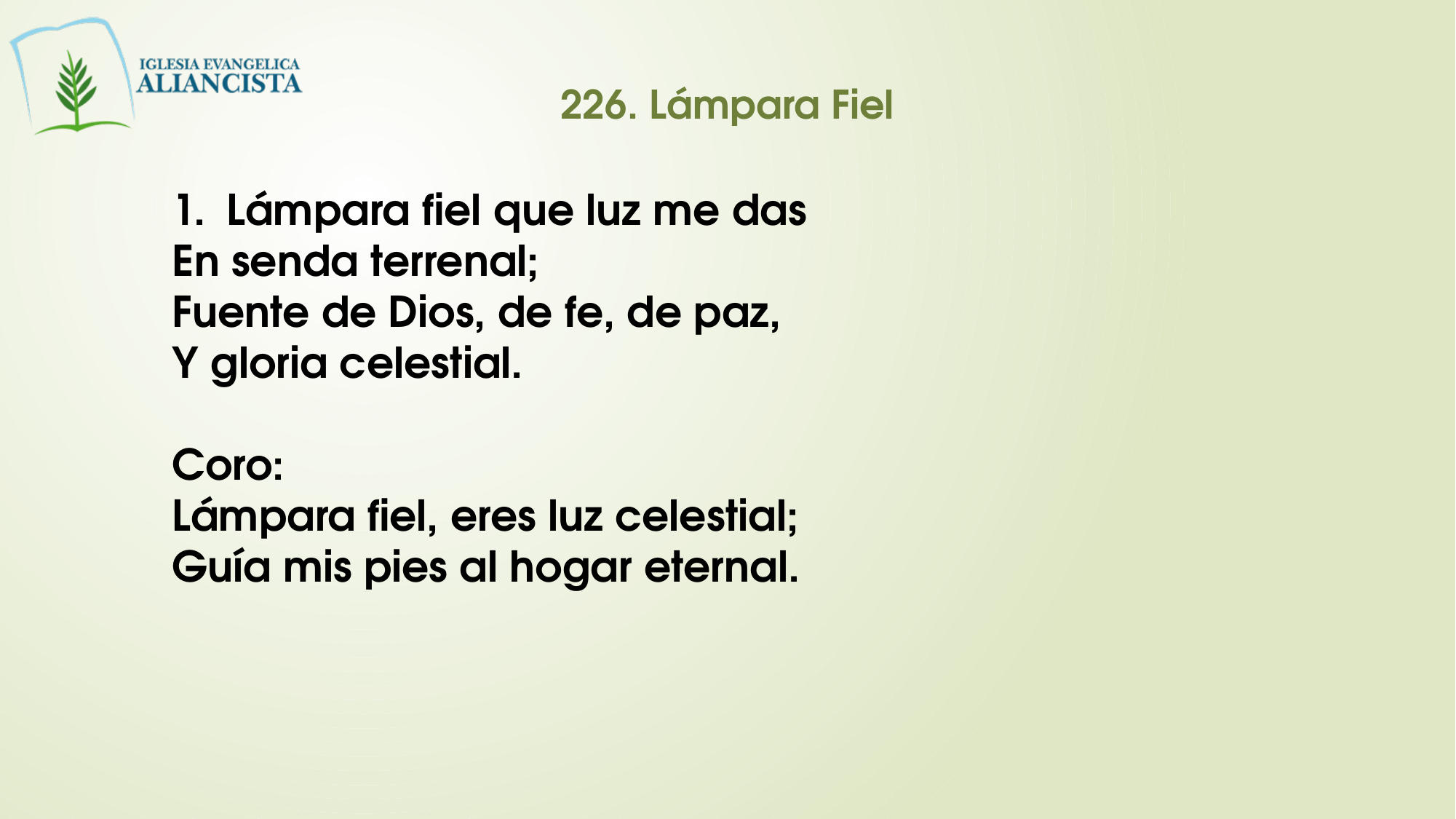

226. Lámpara Fiel
Lámpara fiel que luz me das
En senda terrenal;
Fuente de Dios, de fe, de paz,
Y gloria celestial.

Coro:
Lámpara fiel, eres luz celestial;
Guía mis pies al hogar eternal.